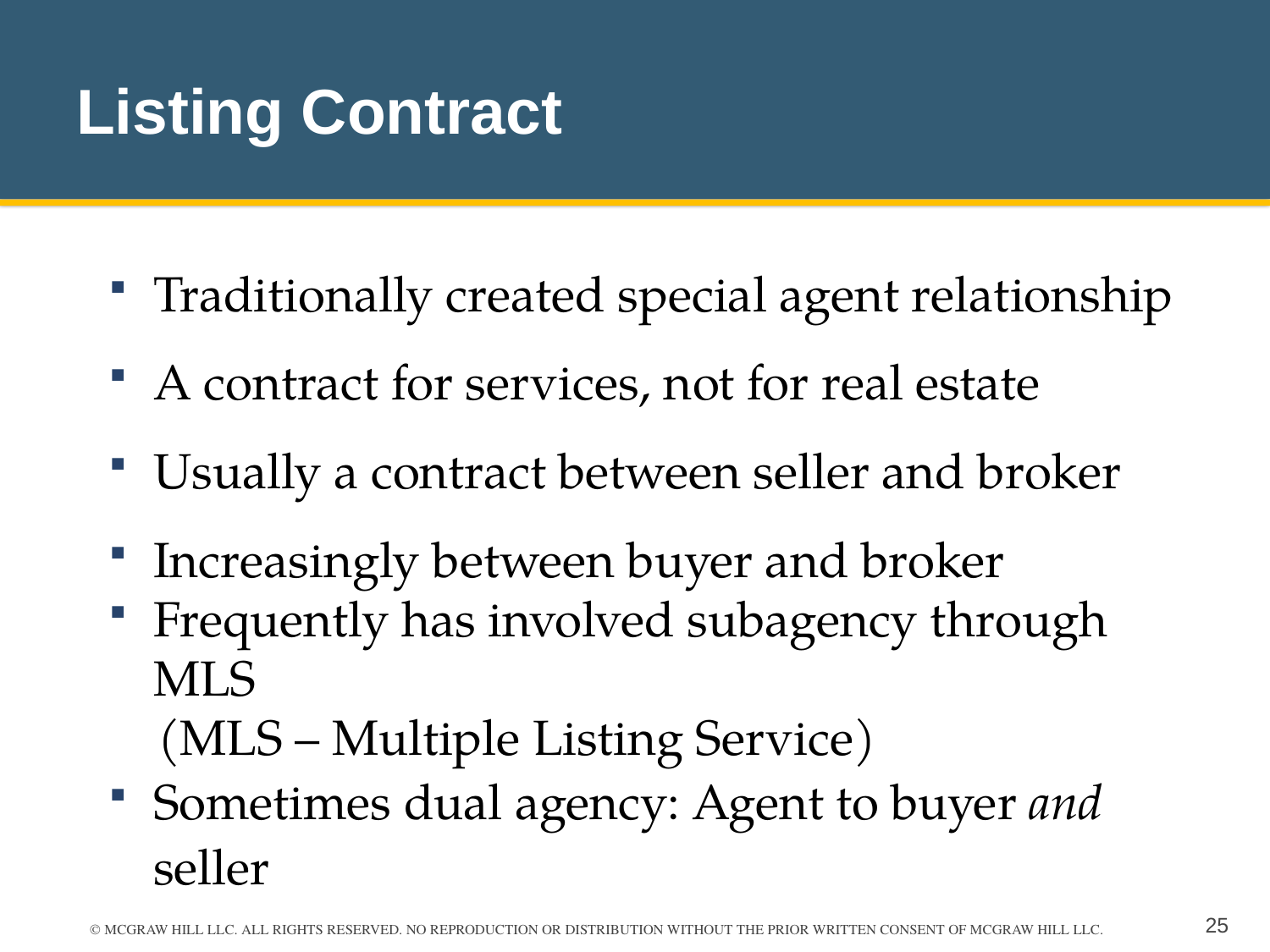

# Listing Contract
Traditionally created special agent relationship
A contract for services, not for real estate
Usually a contract between seller and broker
Increasingly between buyer and broker
Frequently has involved subagency through MLS
    (MLS – Multiple Listing Service)
Sometimes dual agency: Agent to buyer and seller
© MCGRAW HILL LLC. ALL RIGHTS RESERVED. NO REPRODUCTION OR DISTRIBUTION WITHOUT THE PRIOR WRITTEN CONSENT OF MCGRAW HILL LLC.
25